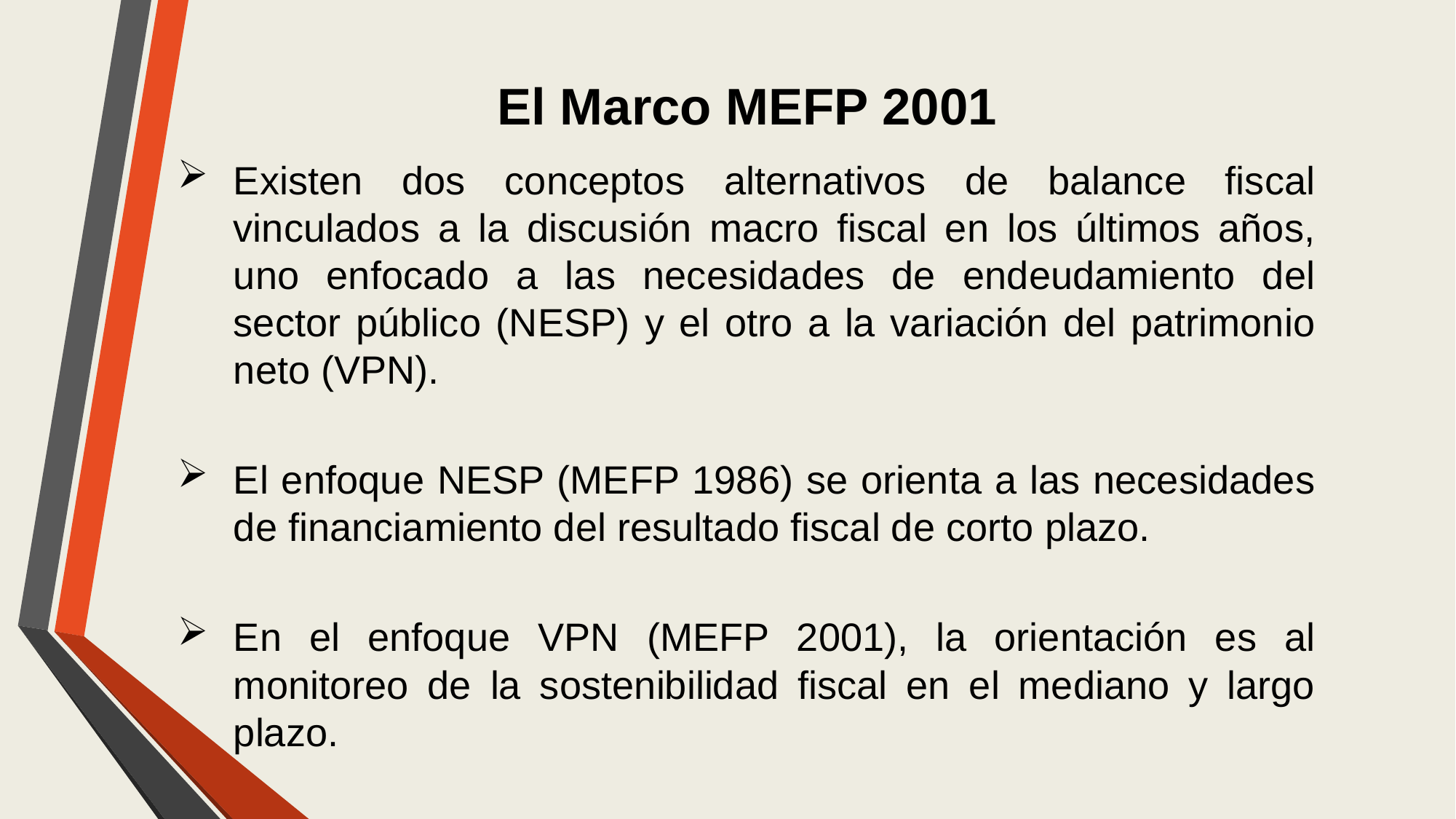

El Marco MEFP 2001
Existen dos conceptos alternativos de balance fiscal vinculados a la discusión macro fiscal en los últimos años, uno enfocado a las necesidades de endeudamiento del sector público (NESP) y el otro a la variación del patrimonio neto (VPN).

El enfoque NESP (MEFP 1986) se orienta a las necesidades de financiamiento del resultado fiscal de corto plazo.

En el enfoque VPN (MEFP 2001), la orientación es al monitoreo de la sostenibilidad fiscal en el mediano y largo plazo.